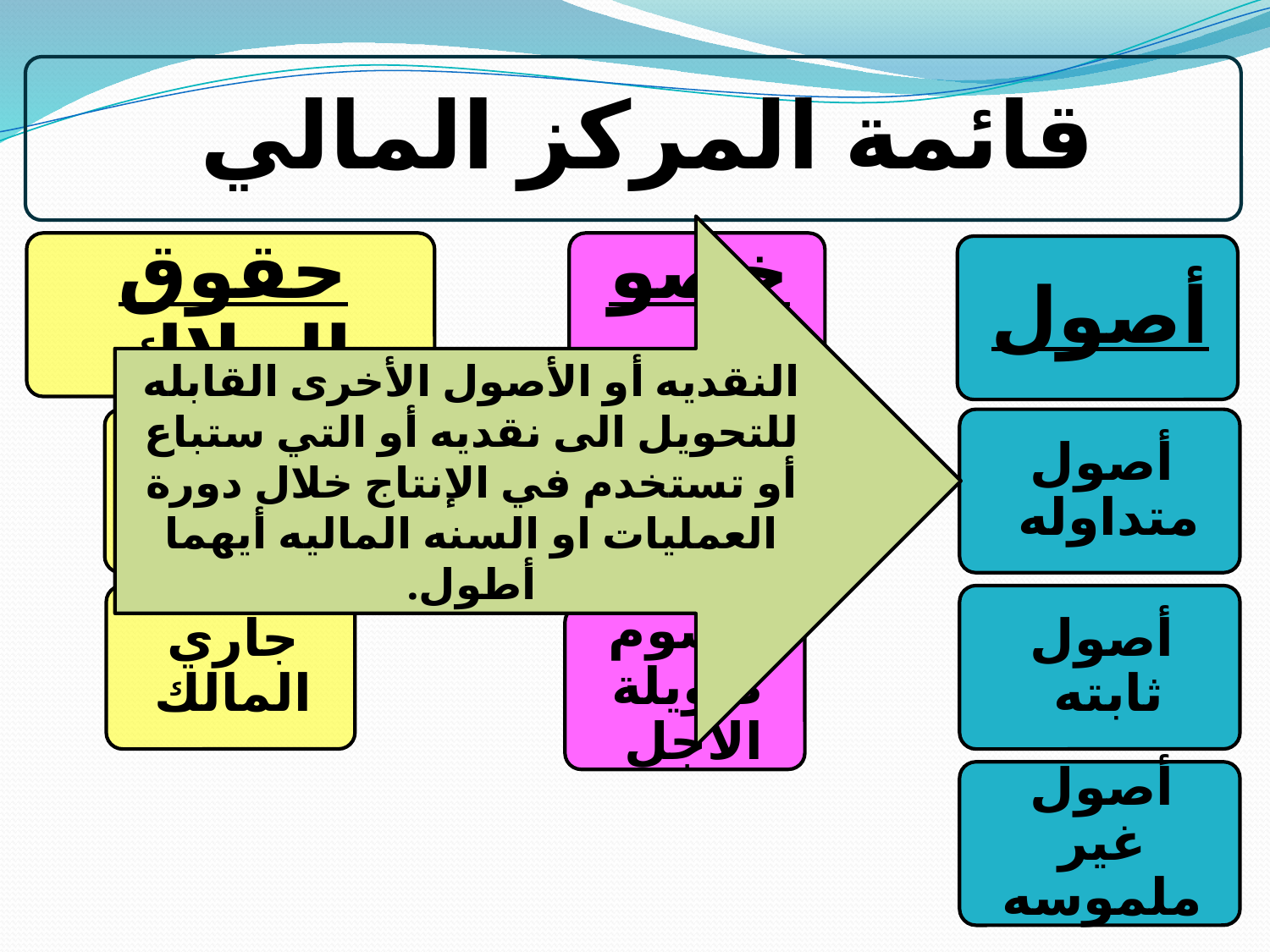

قائمة المركز المالي
حقوق الملاك
راس المال
جاري المالك
خصوم
خصوم طويلة الأجل
خصوم متداوله
أصول
أصول متداوله
أصول ثابته
أصول غير ملموسه
النقديه أو الأصول الأخرى القابله للتحويل الى نقديه أو التي ستباع أو تستخدم في الإنتاج خلال دورة العمليات او السنه الماليه أيهما أطول.